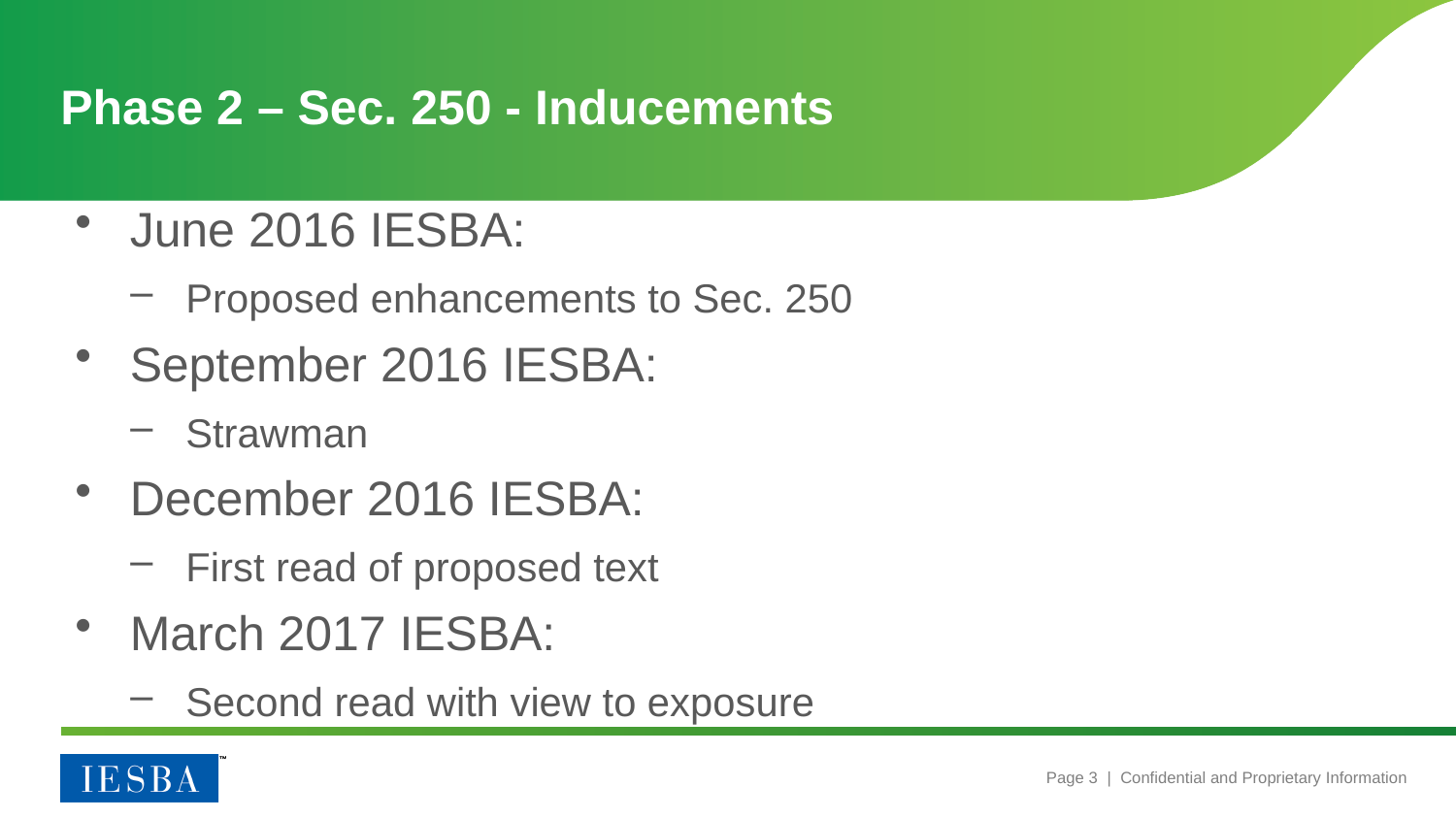

# Phase 2 – Sec. 250 - Inducements
June 2016 IESBA:
Proposed enhancements to Sec. 250
September 2016 IESBA:
Strawman
December 2016 IESBA:
First read of proposed text
March 2017 IESBA:
Second read with view to exposure